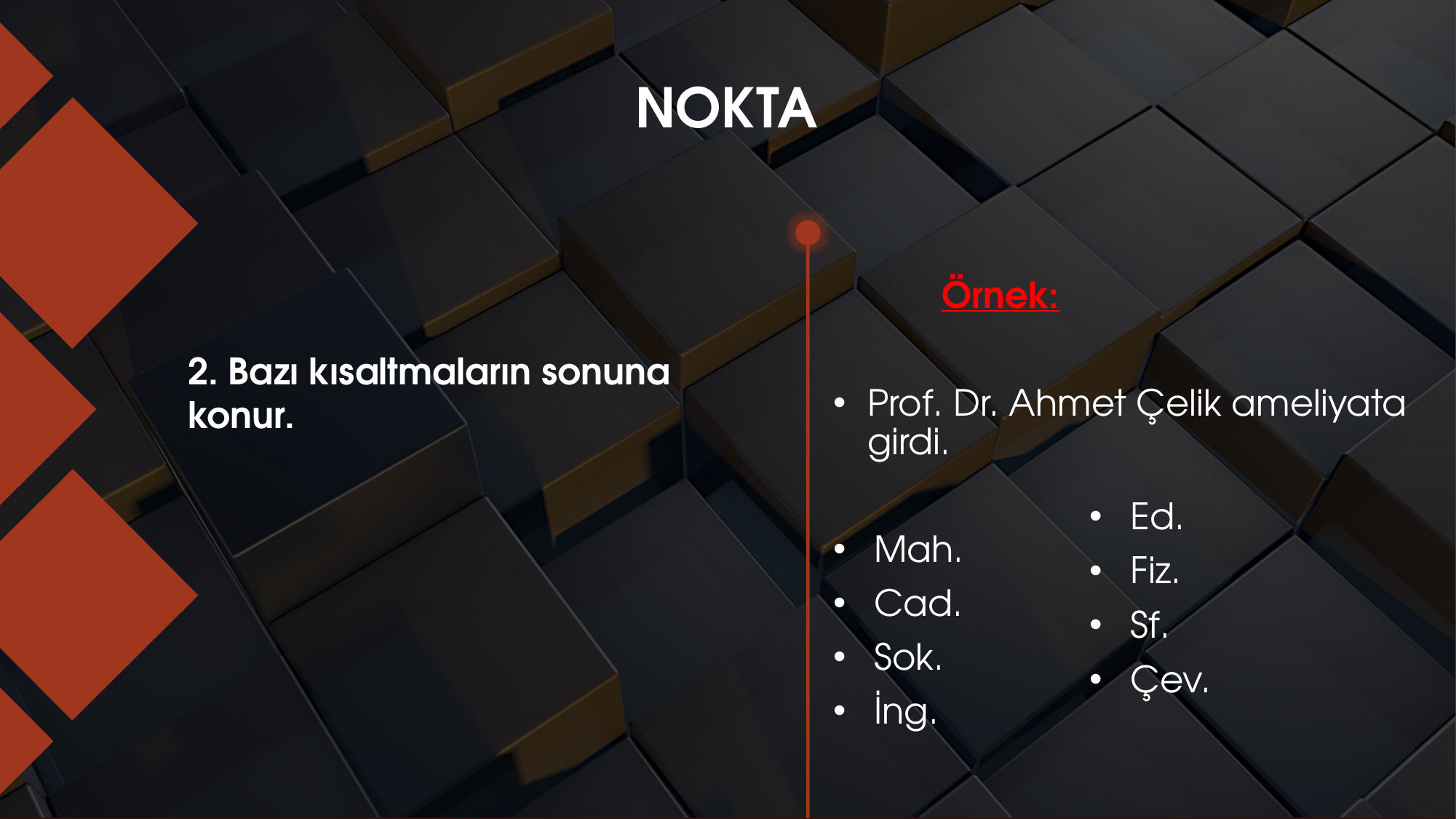

# NOKTA

	Örnek:

Prof. Dr. Ahmet Çelik ameliyata girdi.

Mah.
Cad.
Sok.
İng.

2. Bazı kısaltmaların sonuna konur.

Ed.
Fiz.
Sf.
Çev.